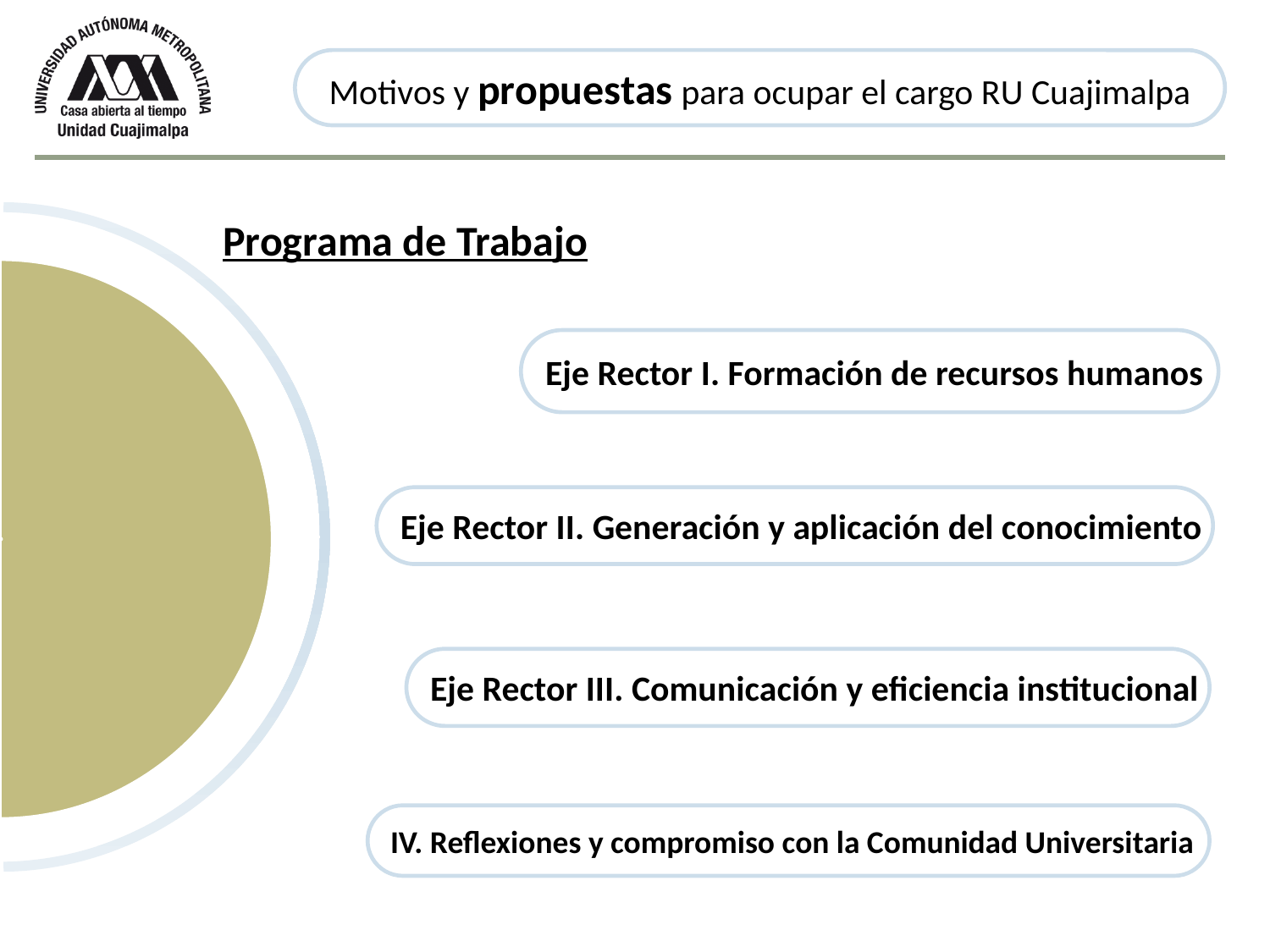

Motivos y propuestas para ocupar el cargo RU Cuajimalpa

Programa de Trabajo

Eje Rector I. Formación de recursos humanos
Eje Rector II. Generación y aplicación del conocimiento
Eje Rector III. Comunicación y eficiencia institucional
IV. Reflexiones y compromiso con la Comunidad Universitaria